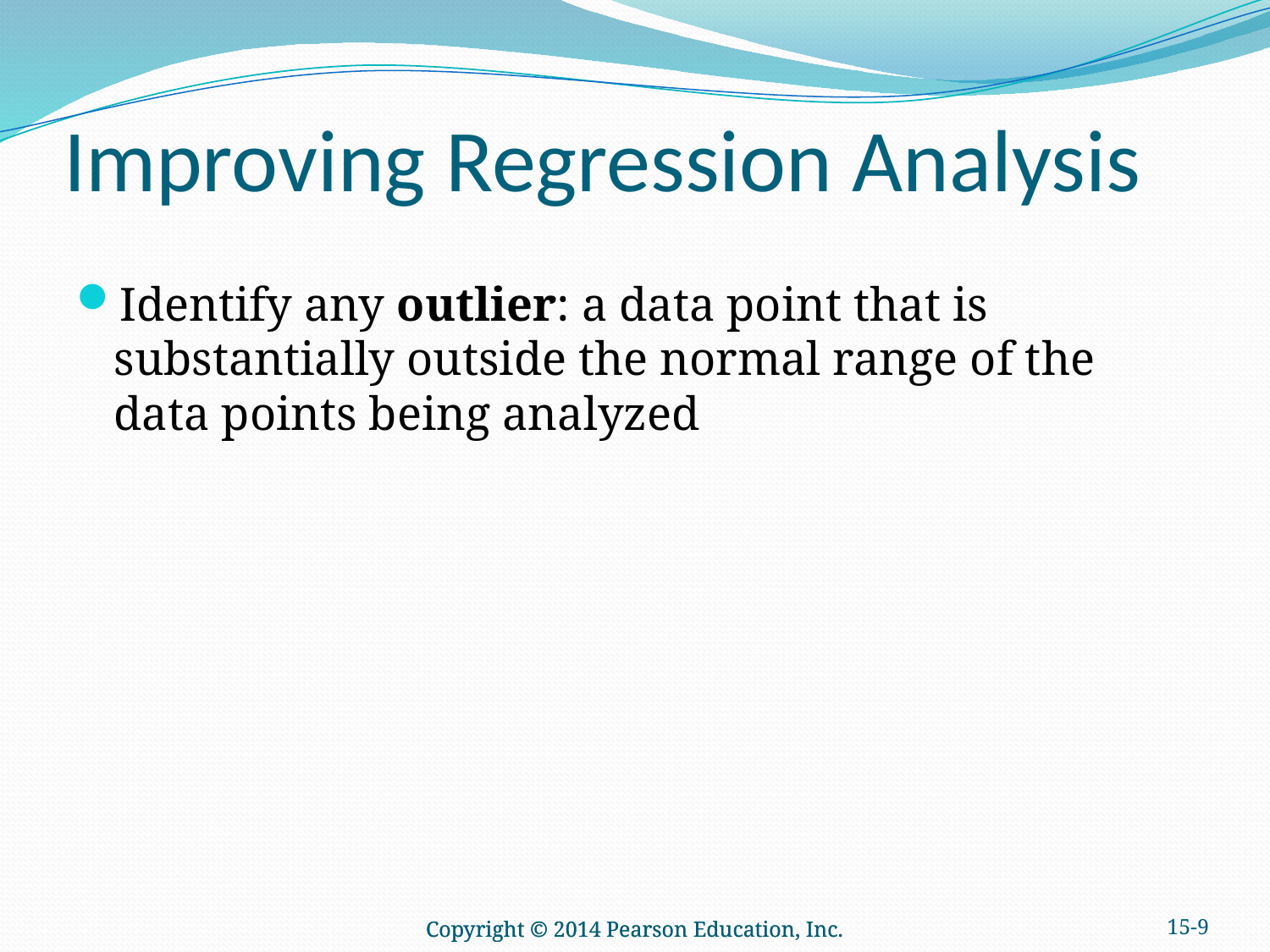

# Improving Regression Analysis
Identify any outlier: a data point that is substantially outside the normal range of the data points being analyzed